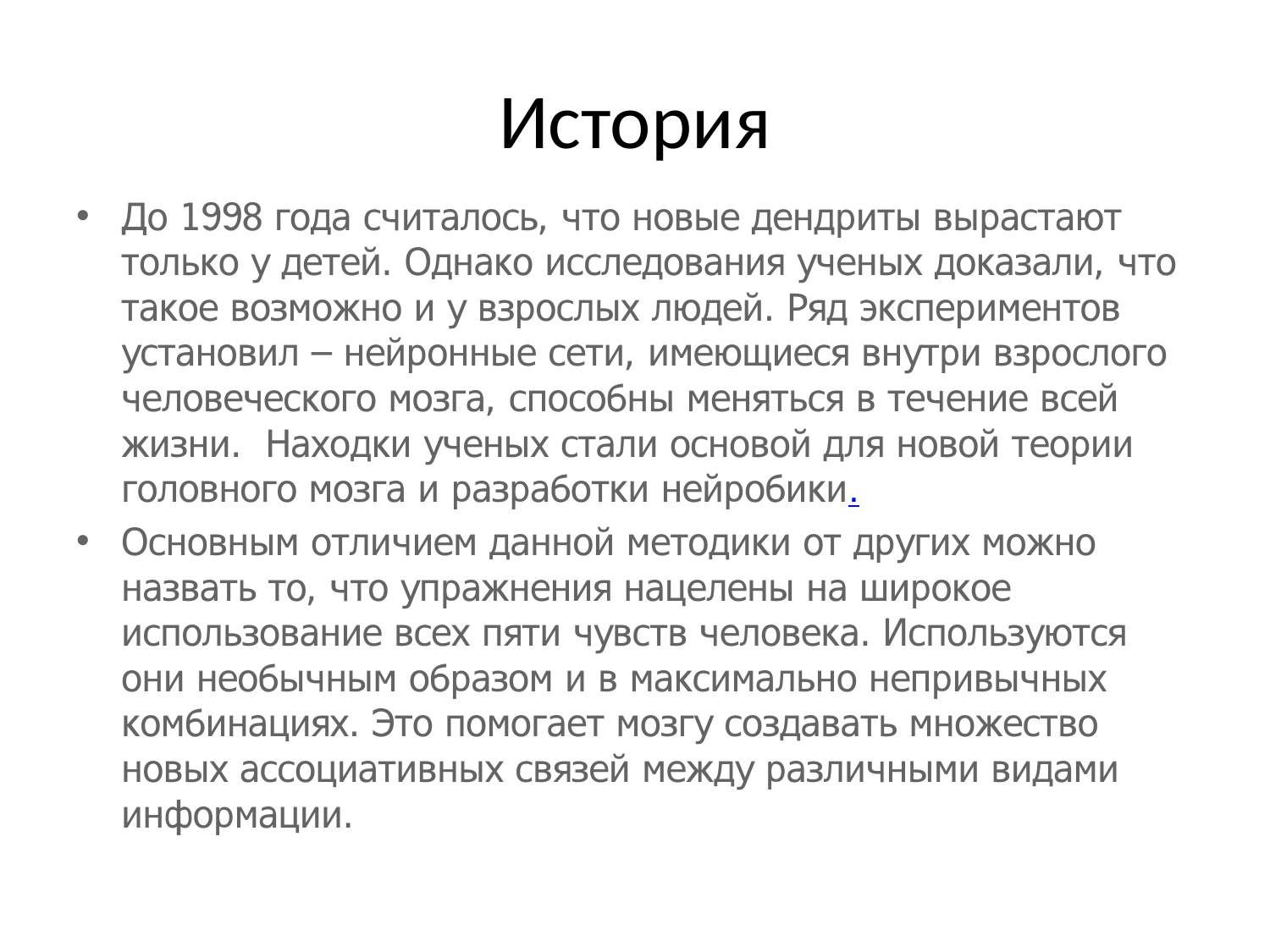

# История
До 1998 года считалось, что новые дендриты вырастают только у детей. Однако исследования ученых доказали, что такое возможно и у взрослых людей. Ряд экспериментов установил – нейронные сети, имеющиеся внутри взрослого человеческого мозга, способны меняться в течение всей жизни.  Находки ученых стали основой для новой теории головного мозга и разработки нейробики.
Основным отличием данной методики от других можно назвать то, что упражнения нацелены на широкое использование всех пяти чувств человека. Используются они необычным образом и в максимально непривычных комбинациях. Это помогает мозгу создавать множество новых ассоциативных связей между различными видами информации.